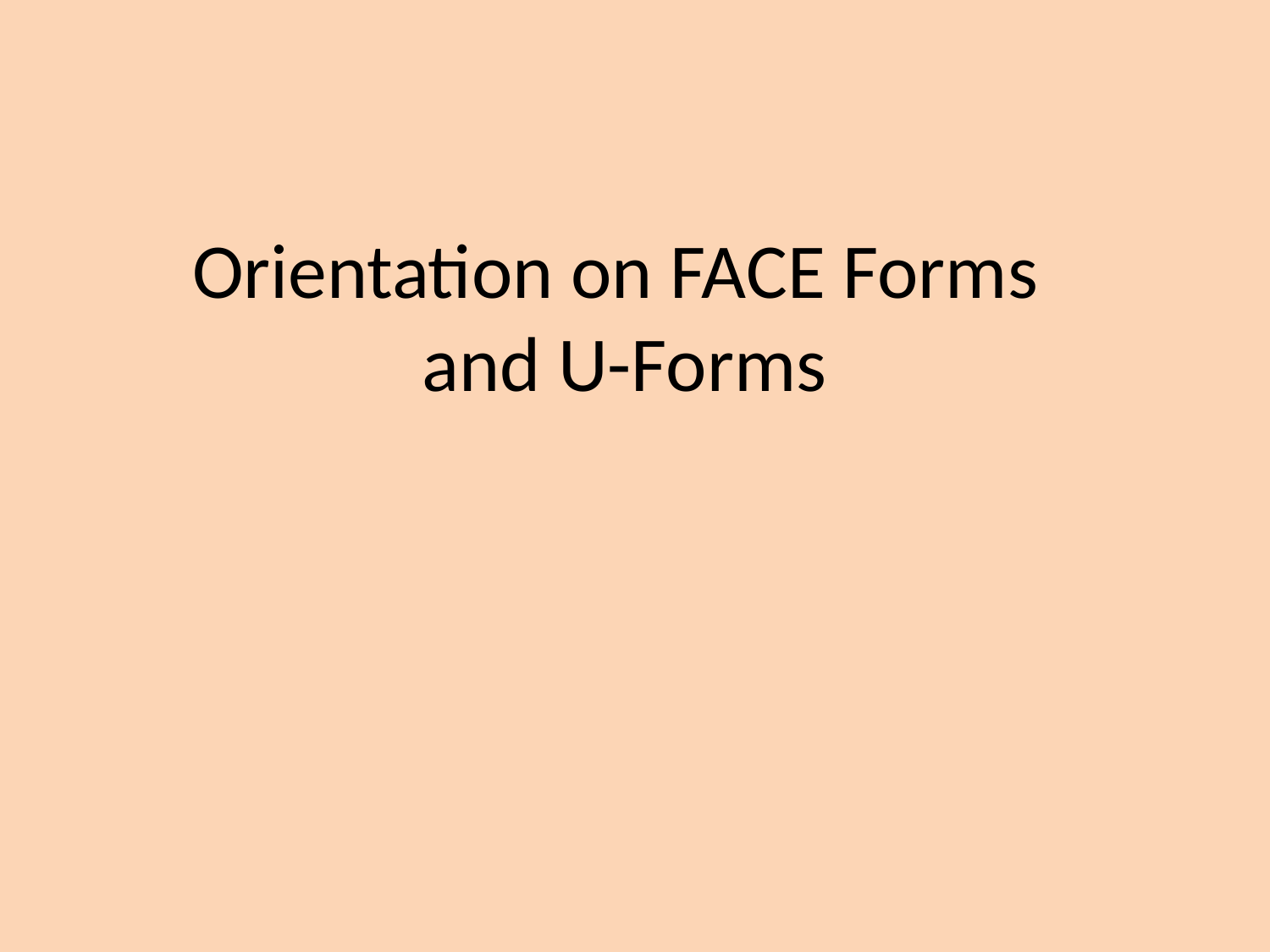

# Orientation on FACE Forms and U-Forms